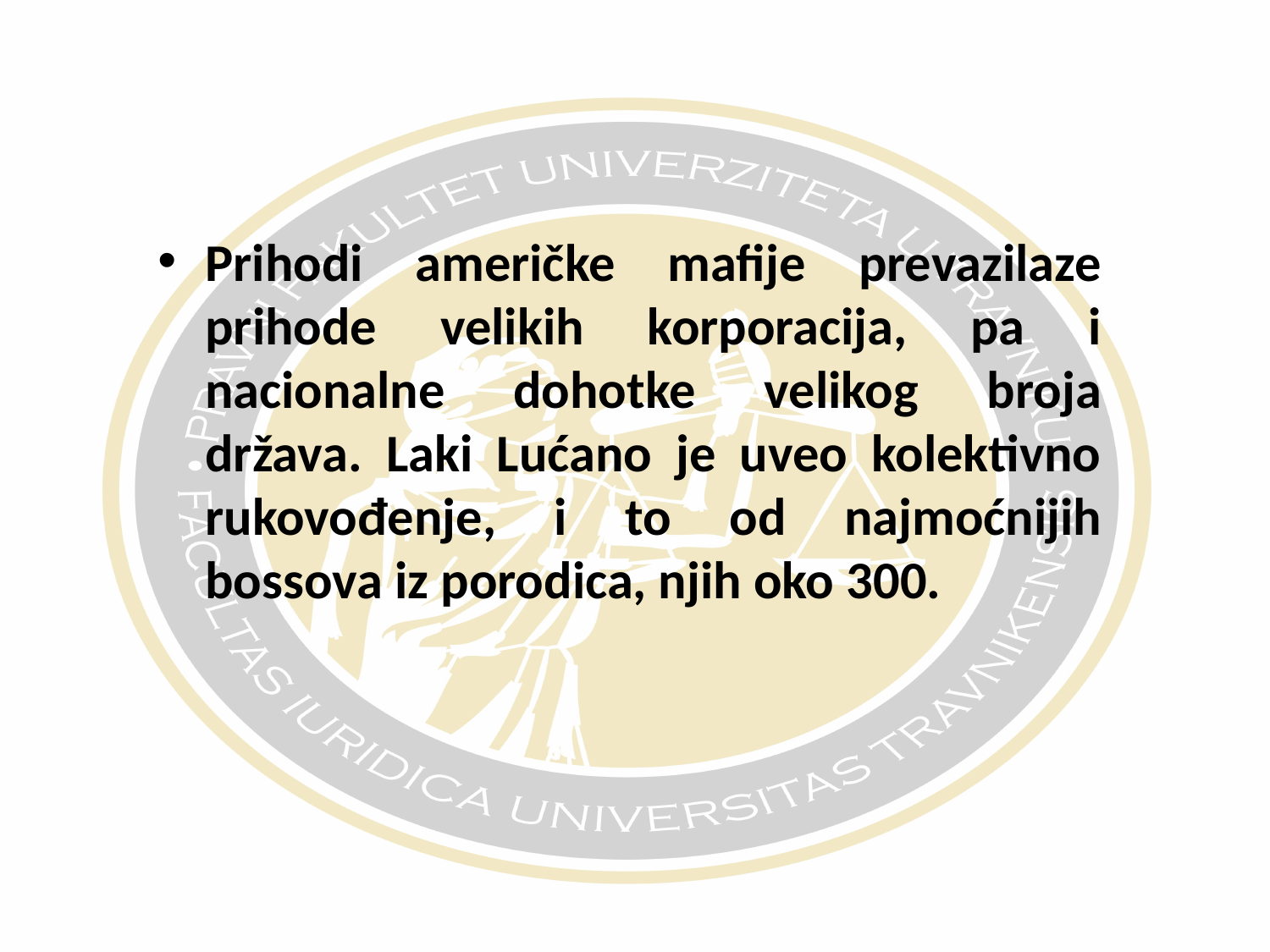

#
Prihodi američke mafije prevazilaze prihode velikih korporacija, pa i nacionalne dohotke velikog broja država. Laki Lućano je uveo kolektivno rukovođenje, i to od najmoćnijih bossova iz porodica, njih oko 300.